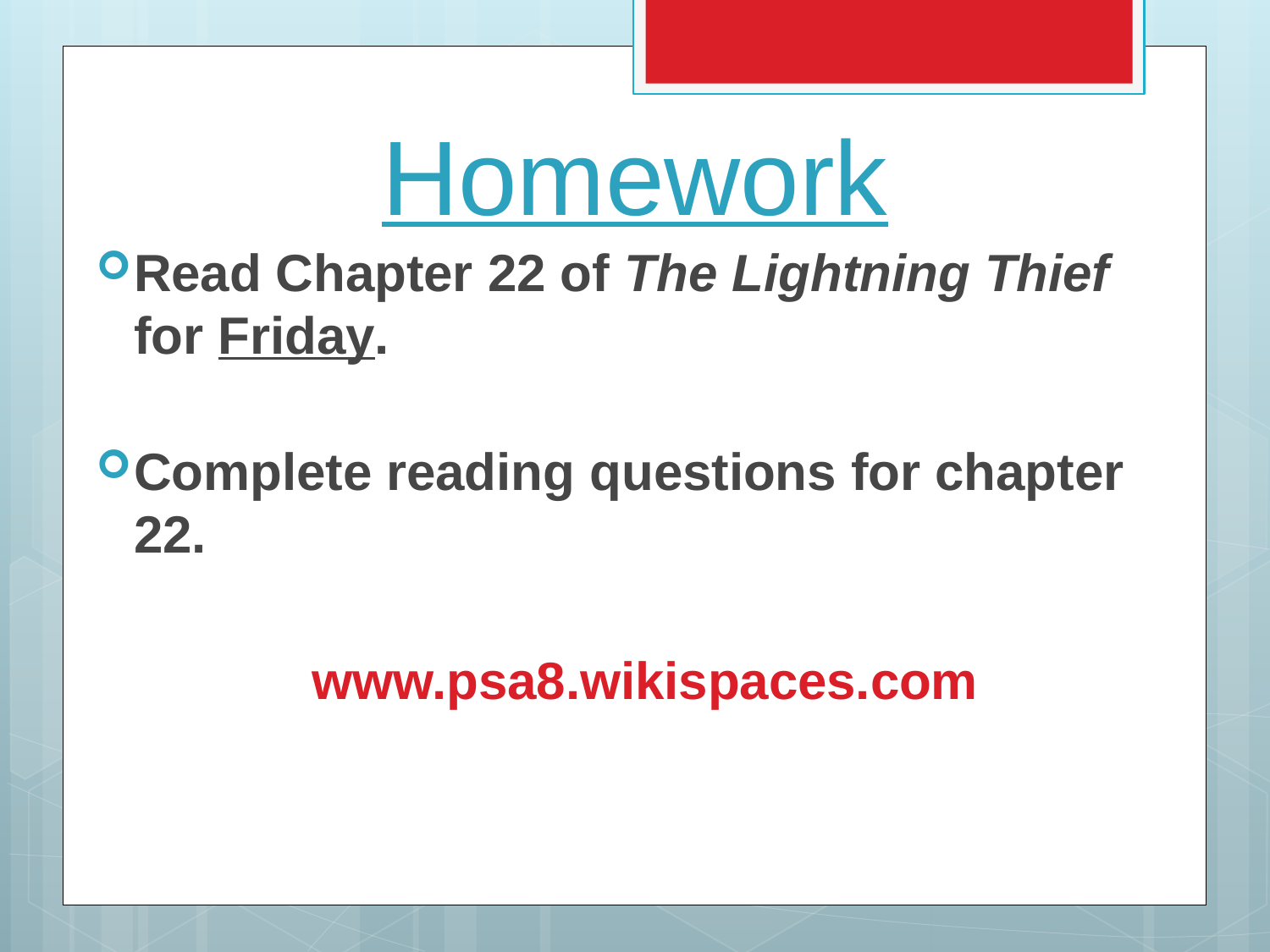

# Homework
Read Chapter 22 of The Lightning Thief for Friday.
Complete reading questions for chapter 22.

www.psa8.wikispaces.com